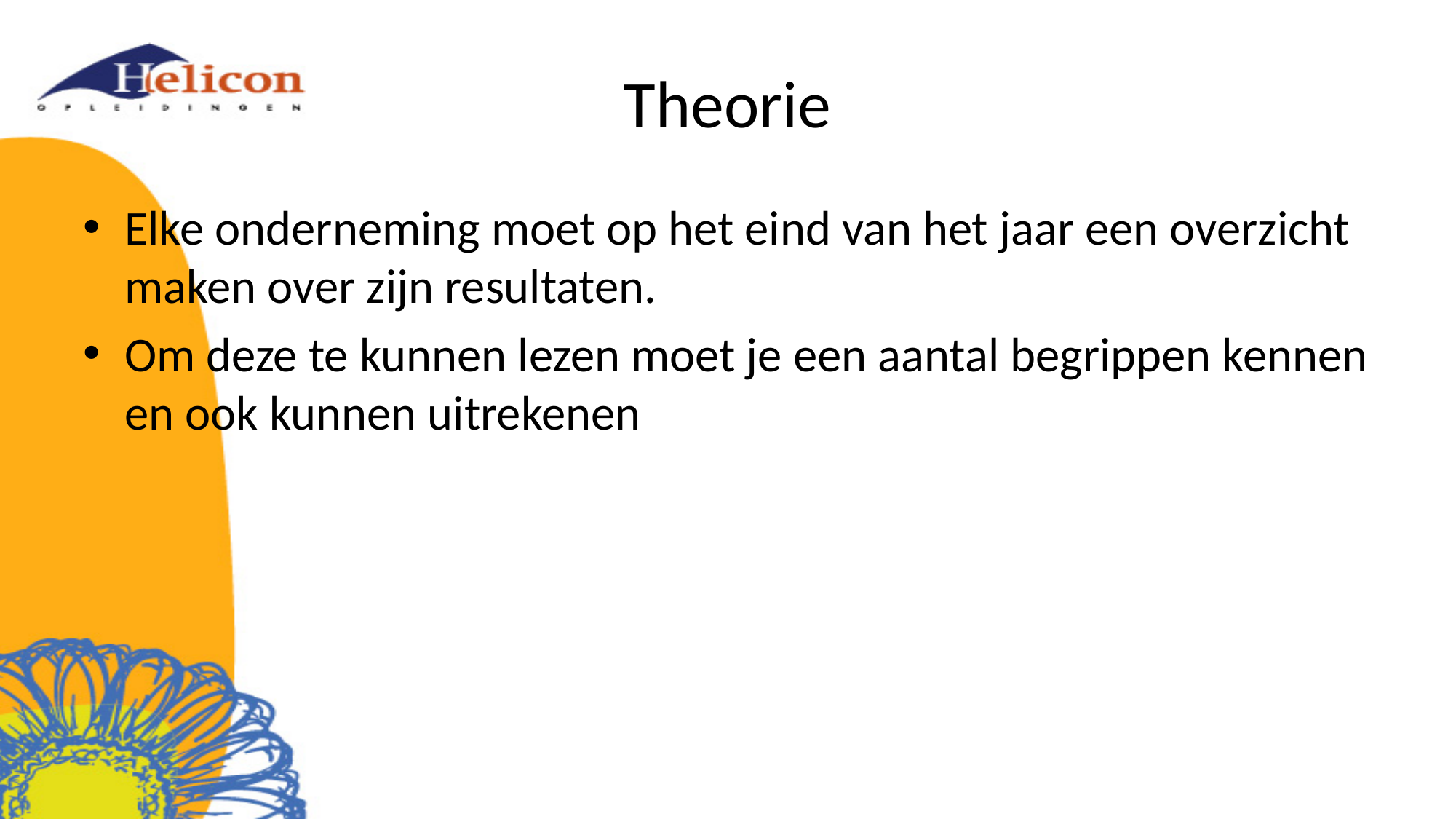

# Theorie
Elke onderneming moet op het eind van het jaar een overzicht maken over zijn resultaten.
Om deze te kunnen lezen moet je een aantal begrippen kennen en ook kunnen uitrekenen